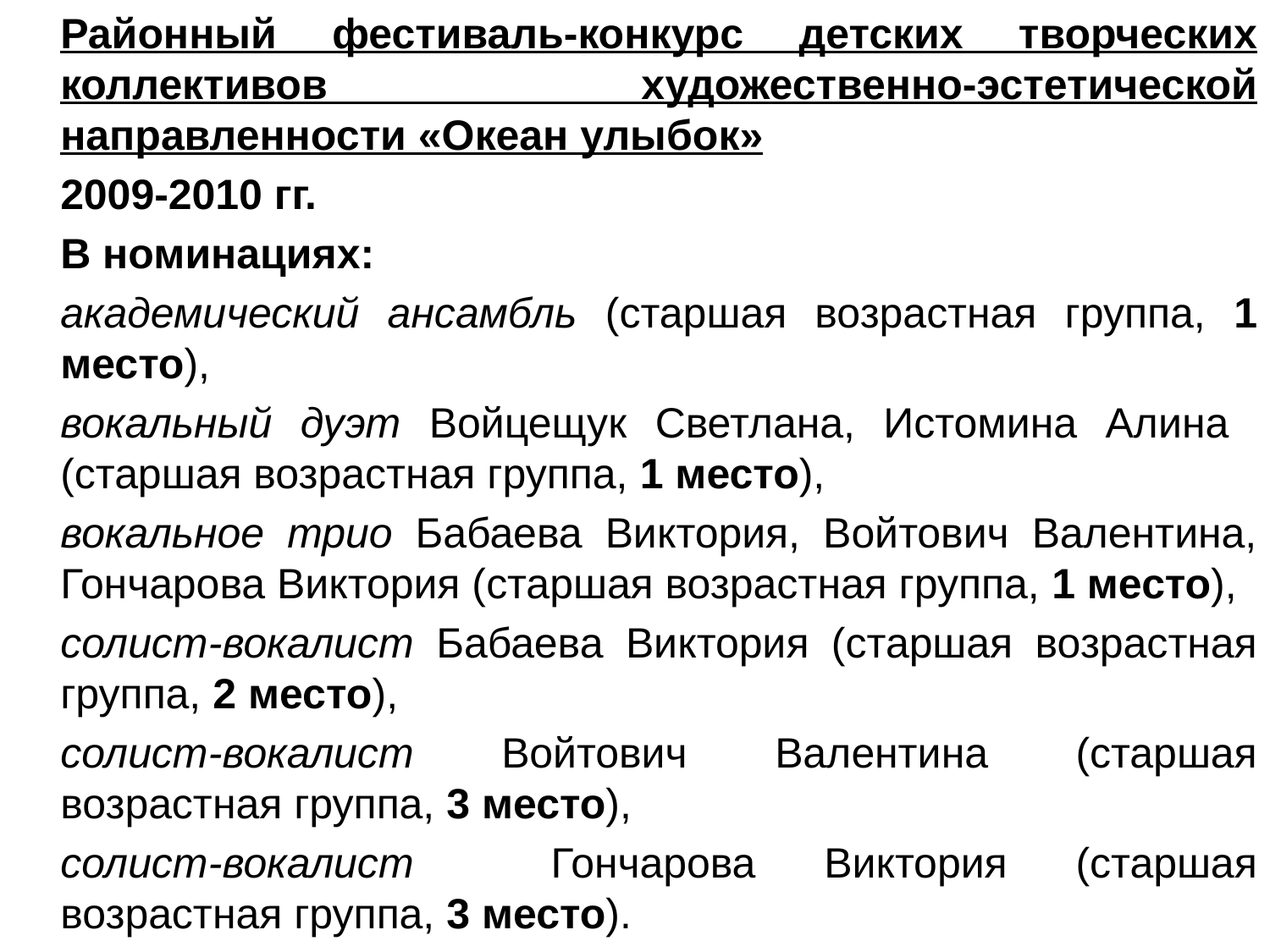

Районный фестиваль-конкурс детских творческих коллективов  художественно-эстетической направленности «Океан улыбок»
2009-2010 гг.
В номинациях:
академический ансамбль (старшая возрастная группа, 1 место),
вокальный дуэт Войцещук Светлана, Истомина Алина  (старшая возрастная группа, 1 место),
вокальное трио Бабаева Виктория, Войтович Валентина, Гончарова Виктория (старшая возрастная группа, 1 место),
солист-вокалист Бабаева Виктория (старшая возрастная группа, 2 место),
солист-вокалист Войтович Валентина (старшая возрастная группа, 3 место),
солист-вокалист  Гончарова Виктория (старшая возрастная группа, 3 место).